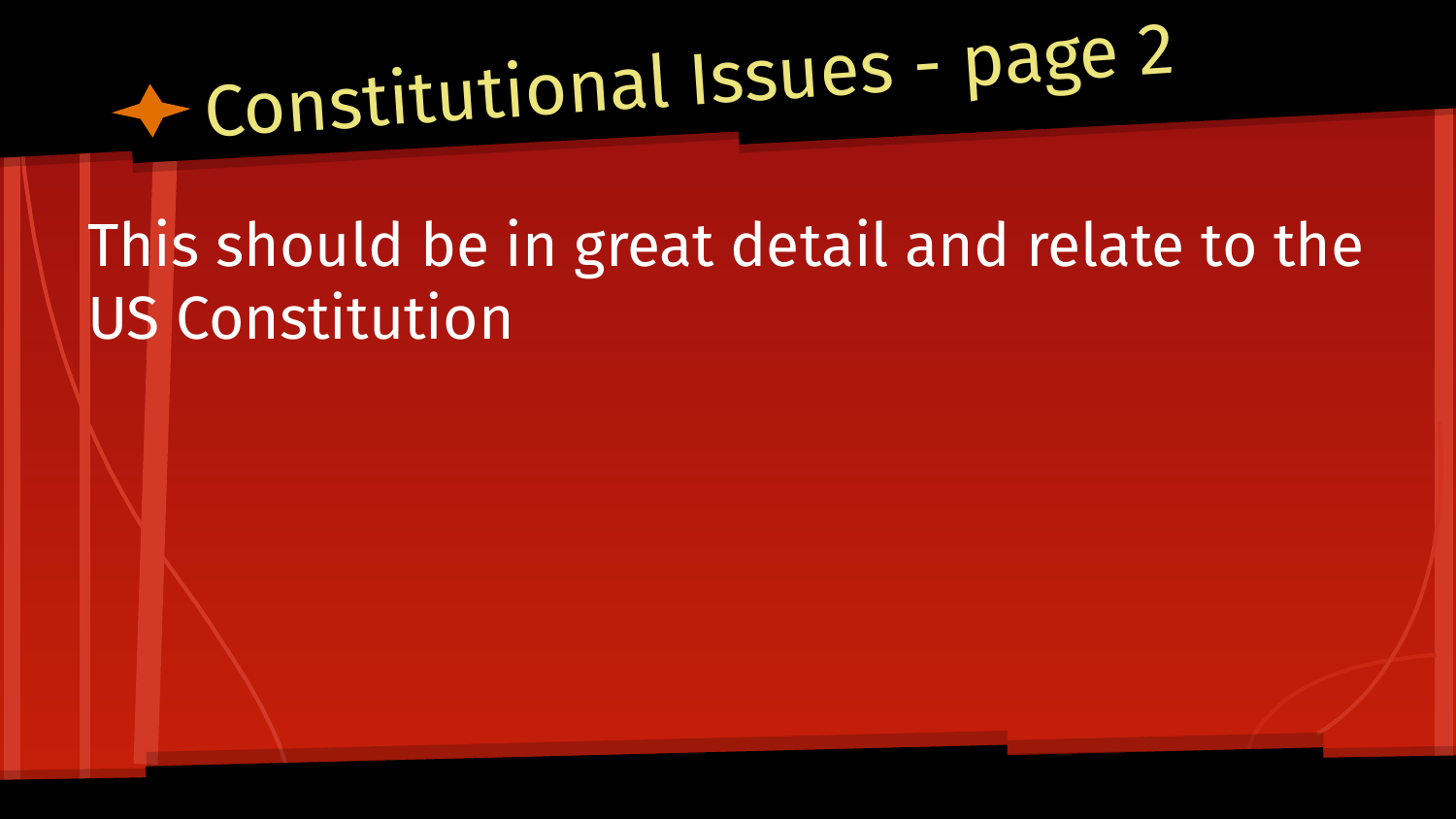

# Constitutional Issues - page 2
This should be in great detail and relate to the US Constitution